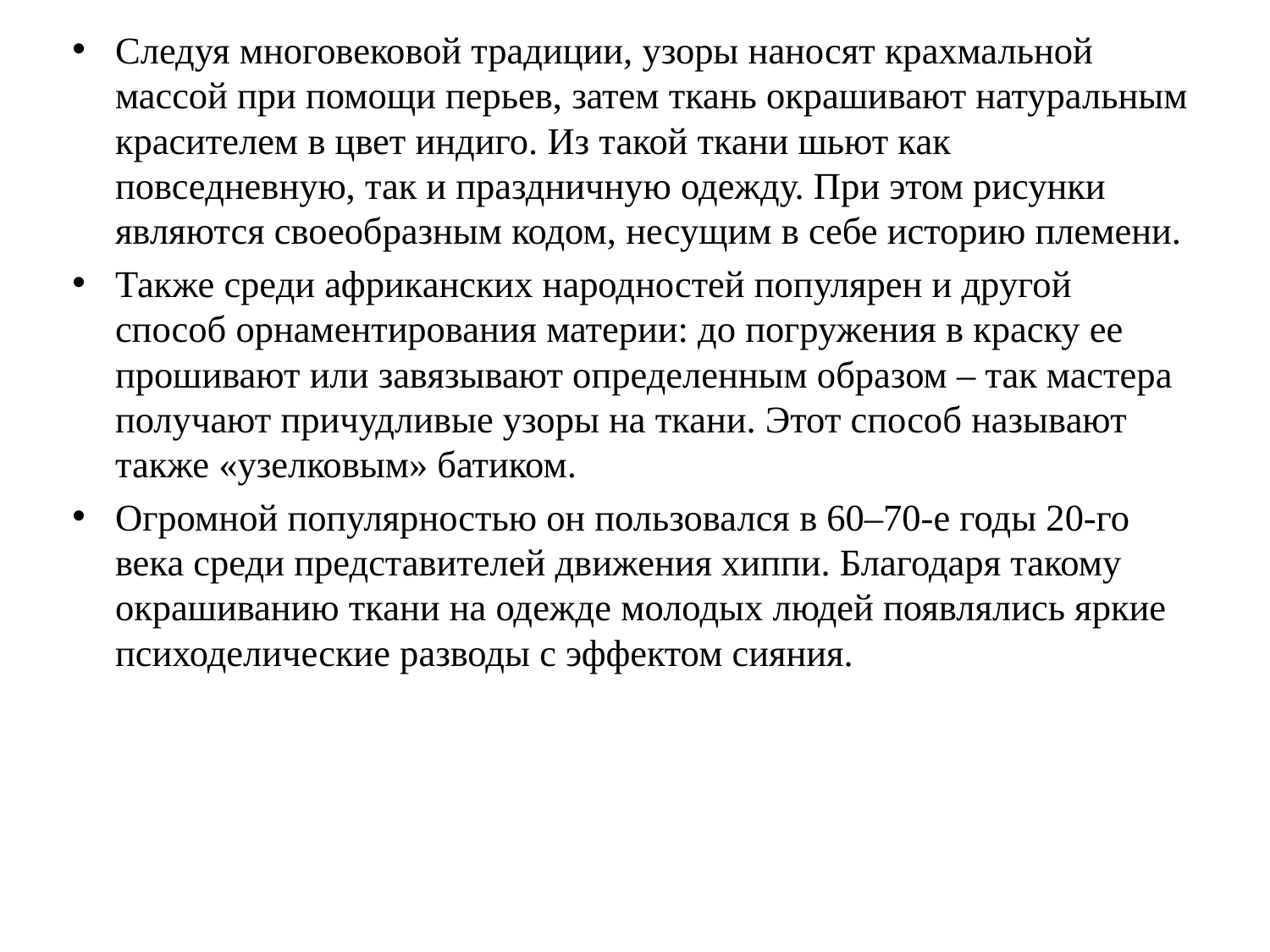

Следуя многовековой традиции, узоры наносят крахмальной массой при помощи перьев, затем ткань окрашивают натуральным красителем в цвет индиго. Из такой ткани шьют как повседневную, так и праздничную одежду. При этом рисунки являются своеобразным кодом, несущим в себе историю племени.
Также среди африканских народностей популярен и другой способ орнаментирования материи: до погружения в краску ее прошивают или завязывают определенным образом – так мастера получают причудливые узоры на ткани. Этот способ называют также «узелковым» батиком.
Огромной популярностью он пользовался в 60–70-е годы 20-го века среди представителей движения хиппи. Благодаря такому окрашиванию ткани на одежде молодых людей появлялись яркие психоделические разводы с эффектом сияния.

#